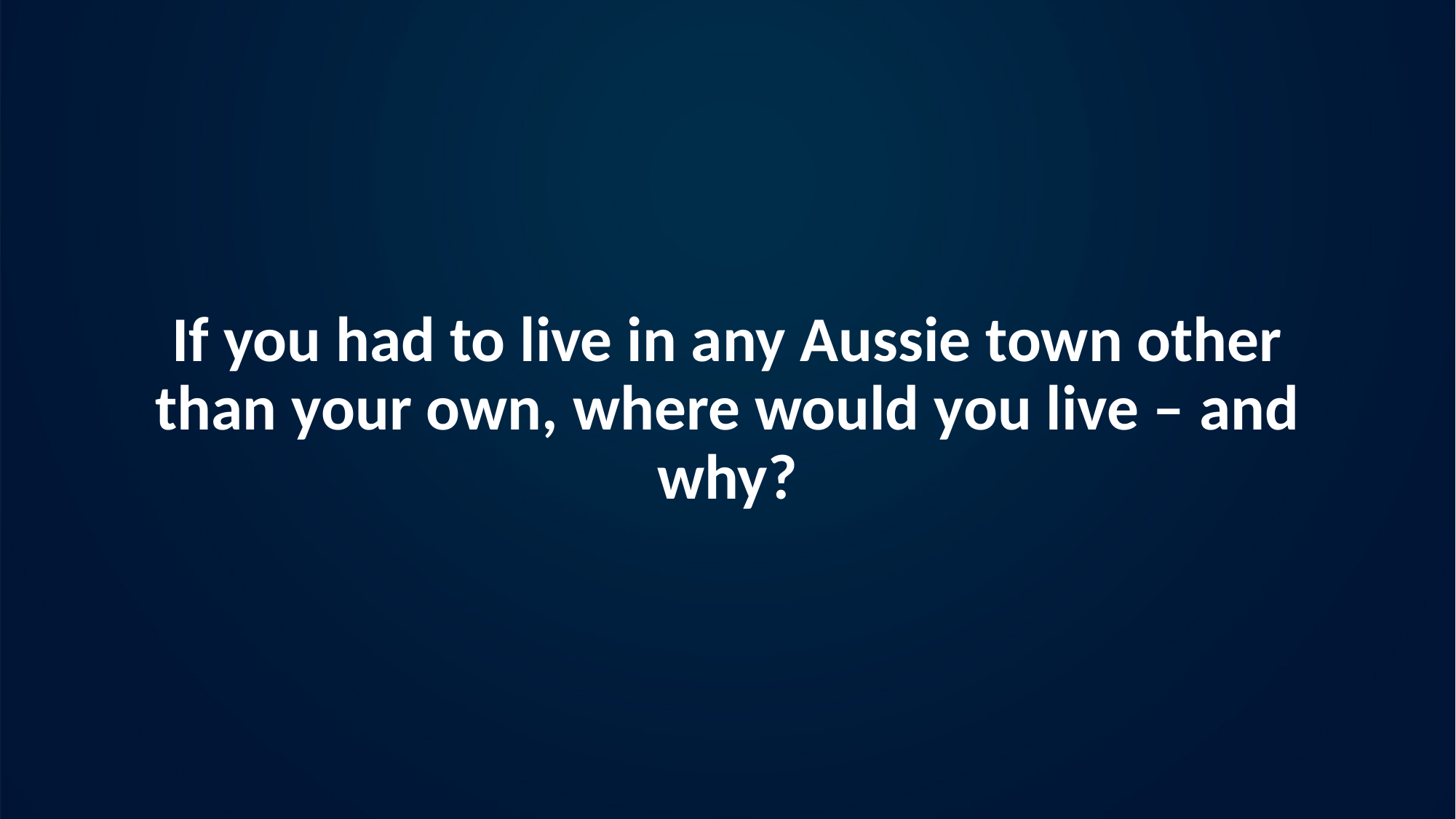

# If you had to live in any Aussie town other than your own, where would you live – and why?